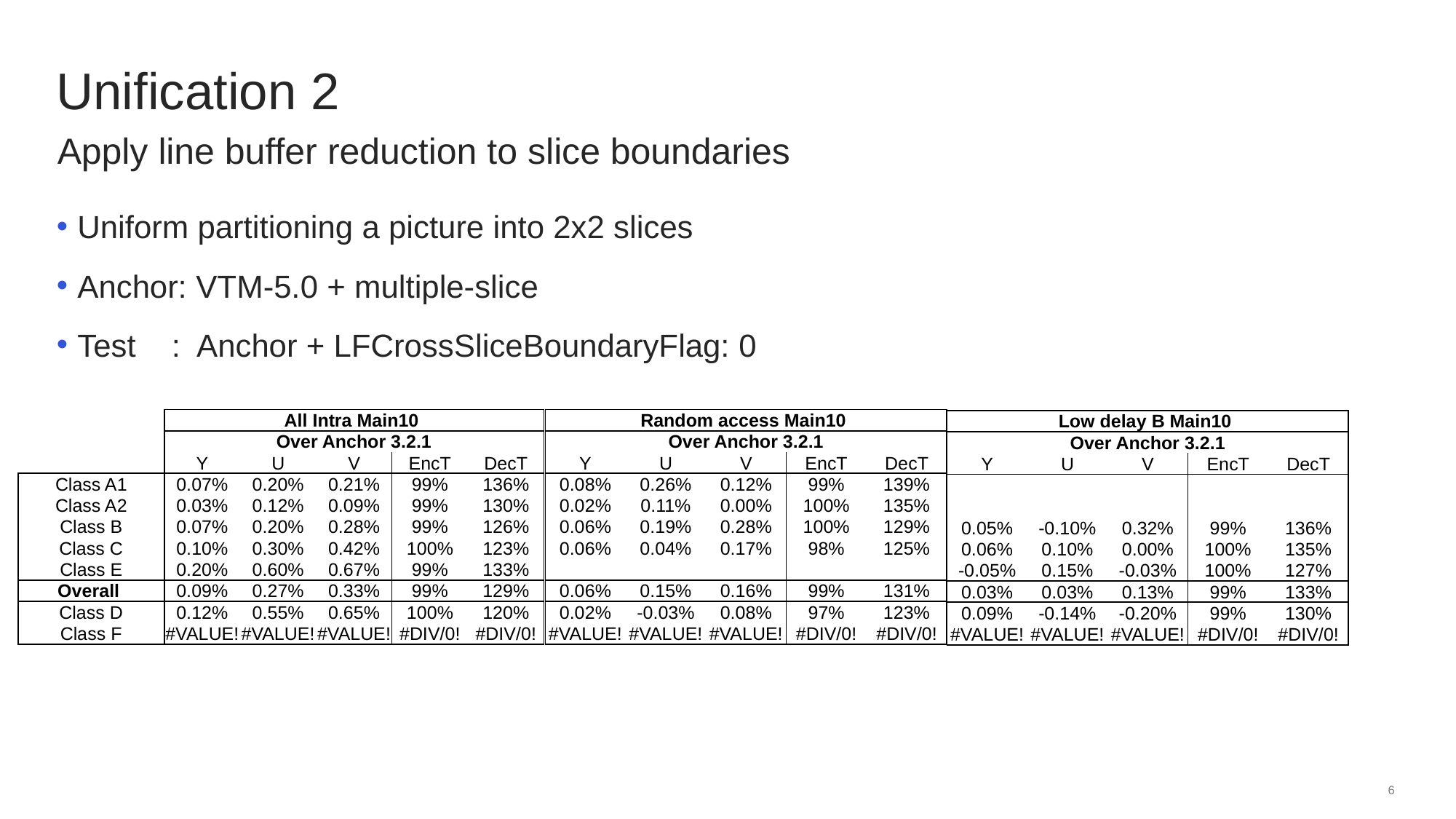

# Unification 2
Apply line buffer reduction to slice boundaries
Uniform partitioning a picture into 2x2 slices
Anchor: VTM-5.0 + multiple-slice
Test    :  Anchor + LFCrossSliceBoundaryFlag: 0
|  | All Intra Main10 |  |  |  |  |
| --- | --- | --- | --- | --- | --- |
|  | Over Anchor 3.2.1 |  |  |  |  |
|  | Y | U | V | EncT | DecT |
| Class A1 | 0.07% | 0.20% | 0.21% | 99% | 136% |
| Class A2 | 0.03% | 0.12% | 0.09% | 99% | 130% |
| Class B | 0.07% | 0.20% | 0.28% | 99% | 126% |
| Class C | 0.10% | 0.30% | 0.42% | 100% | 123% |
| Class E | 0.20% | 0.60% | 0.67% | 99% | 133% |
| Overall | 0.09% | 0.27% | 0.33% | 99% | 129% |
| Class D | 0.12% | 0.55% | 0.65% | 100% | 120% |
| Class F | #VALUE! | #VALUE! | #VALUE! | #DIV/0! | #DIV/0! |
| Random access Main10 |  |  |  |  |
| --- | --- | --- | --- | --- |
| Over Anchor 3.2.1 |  |  |  |  |
| Y | U | V | EncT | DecT |
| 0.08% | 0.26% | 0.12% | 99% | 139% |
| 0.02% | 0.11% | 0.00% | 100% | 135% |
| 0.06% | 0.19% | 0.28% | 100% | 129% |
| 0.06% | 0.04% | 0.17% | 98% | 125% |
|  |  |  |  |  |
| 0.06% | 0.15% | 0.16% | 99% | 131% |
| 0.02% | -0.03% | 0.08% | 97% | 123% |
| #VALUE! | #VALUE! | #VALUE! | #DIV/0! | #DIV/0! |
| Low delay B Main10 |  |  |  |  |
| --- | --- | --- | --- | --- |
| Over Anchor 3.2.1 |  |  |  |  |
| Y | U | V | EncT | DecT |
|  |  |  |  |  |
|  |  |  |  |  |
| 0.05% | -0.10% | 0.32% | 99% | 136% |
| 0.06% | 0.10% | 0.00% | 100% | 135% |
| -0.05% | 0.15% | -0.03% | 100% | 127% |
| 0.03% | 0.03% | 0.13% | 99% | 133% |
| 0.09% | -0.14% | -0.20% | 99% | 130% |
| #VALUE! | #VALUE! | #VALUE! | #DIV/0! | #DIV/0! |